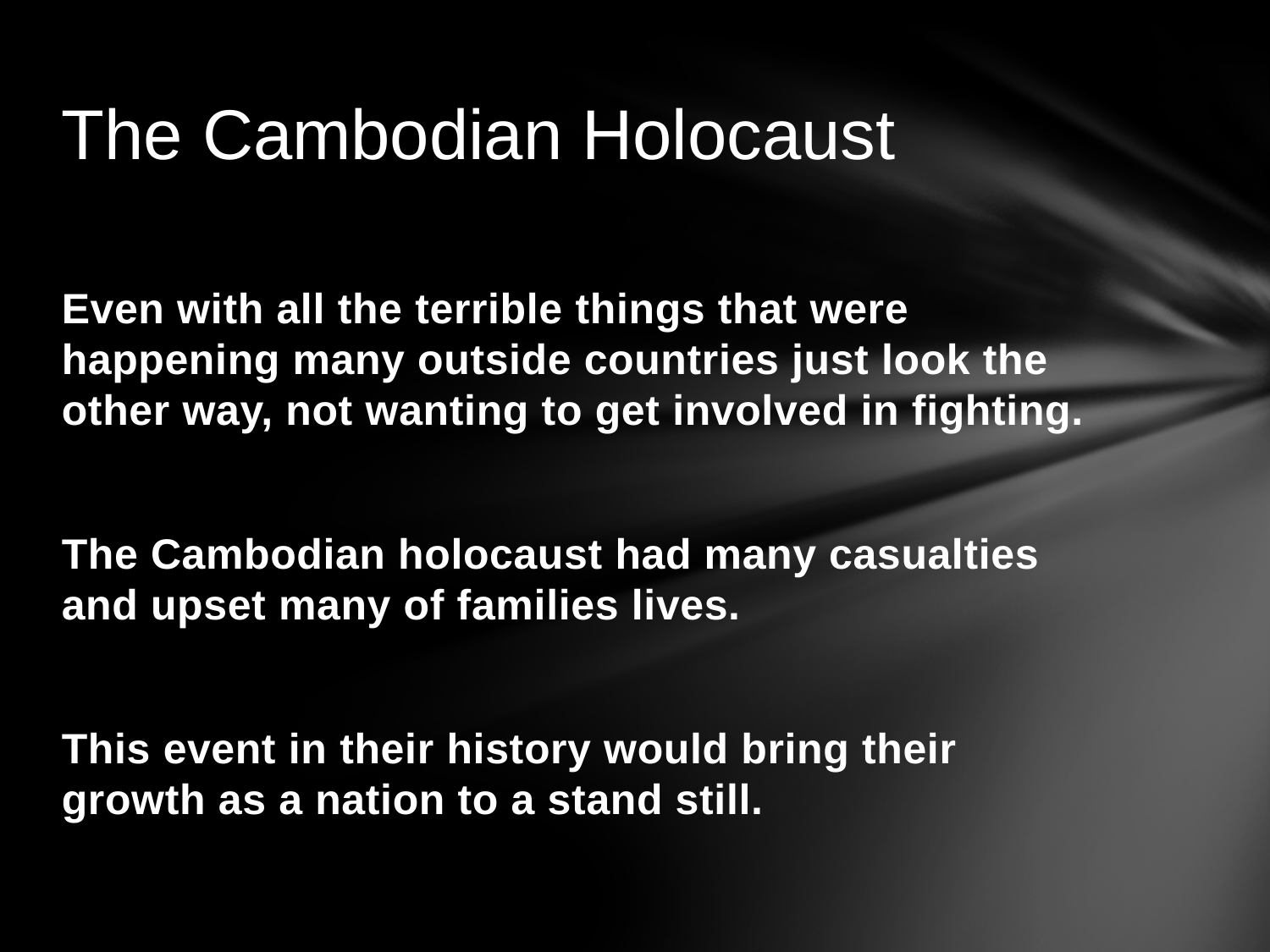

# The Cambodian Holocaust

Even with all the terrible things that were happening many outside countries just look the other way, not wanting to get involved in fighting.

The Cambodian holocaust had many casualties and upset many of families lives.

This event in their history would bring their growth as a nation to a stand still.